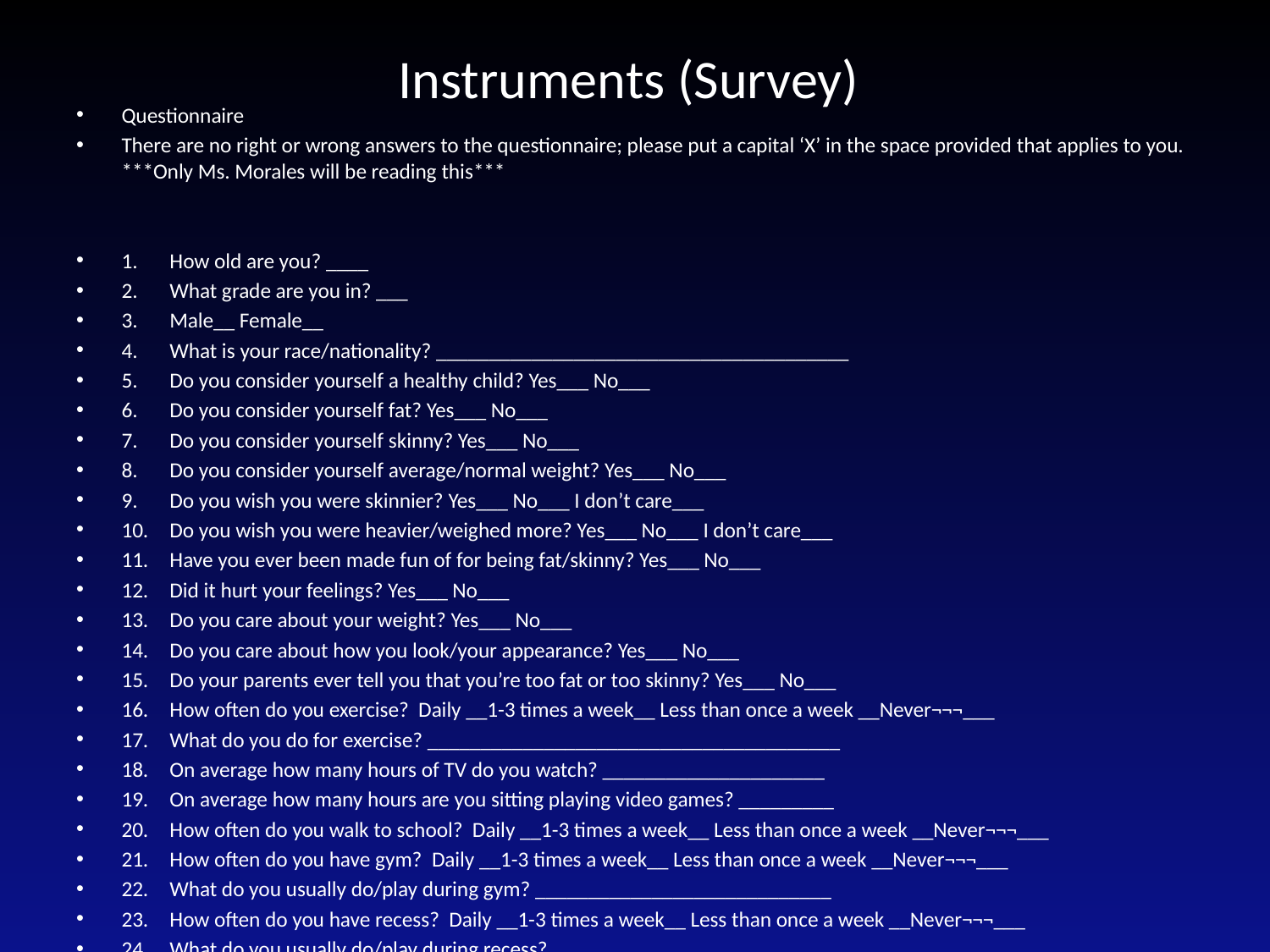

# Instruments (Survey)
Questionnaire
There are no right or wrong answers to the questionnaire; please put a capital ‘X’ in the space provided that applies to you. ***Only Ms. Morales will be reading this***

1.	How old are you? ____
2.	What grade are you in? ___
3.	Male__ Female__
4.	What is your race/nationality? _______________________________________
5.	Do you consider yourself a healthy child? Yes___ No___
6.	Do you consider yourself fat? Yes___ No___
7.	Do you consider yourself skinny? Yes___ No___
8.	Do you consider yourself average/normal weight? Yes___ No___
9.	Do you wish you were skinnier? Yes___ No___ I don’t care___
10.	Do you wish you were heavier/weighed more? Yes___ No___ I don’t care___
11.	Have you ever been made fun of for being fat/skinny? Yes___ No___
12.	Did it hurt your feelings? Yes___ No___
13.	Do you care about your weight? Yes___ No___
14.	Do you care about how you look/your appearance? Yes___ No___
15.	Do your parents ever tell you that you’re too fat or too skinny? Yes___ No___
16.	How often do you exercise?  Daily __1-3 times a week__ Less than once a week __Never¬¬¬___
17.	What do you do for exercise? _______________________________________
18.	On average how many hours of TV do you watch? _____________________
19.	On average how many hours are you sitting playing video games? _________
20.	How often do you walk to school?  Daily __1-3 times a week__ Less than once a week __Never¬¬¬___
21.	How often do you have gym?  Daily __1-3 times a week__ Less than once a week __Never¬¬¬___
22.	What do you usually do/play during gym? ____________________________
23.	How often do you have recess?  Daily __1-3 times a week__ Less than once a week __Never¬¬¬___
24.	What do you usually do/play during recess? ___________________________